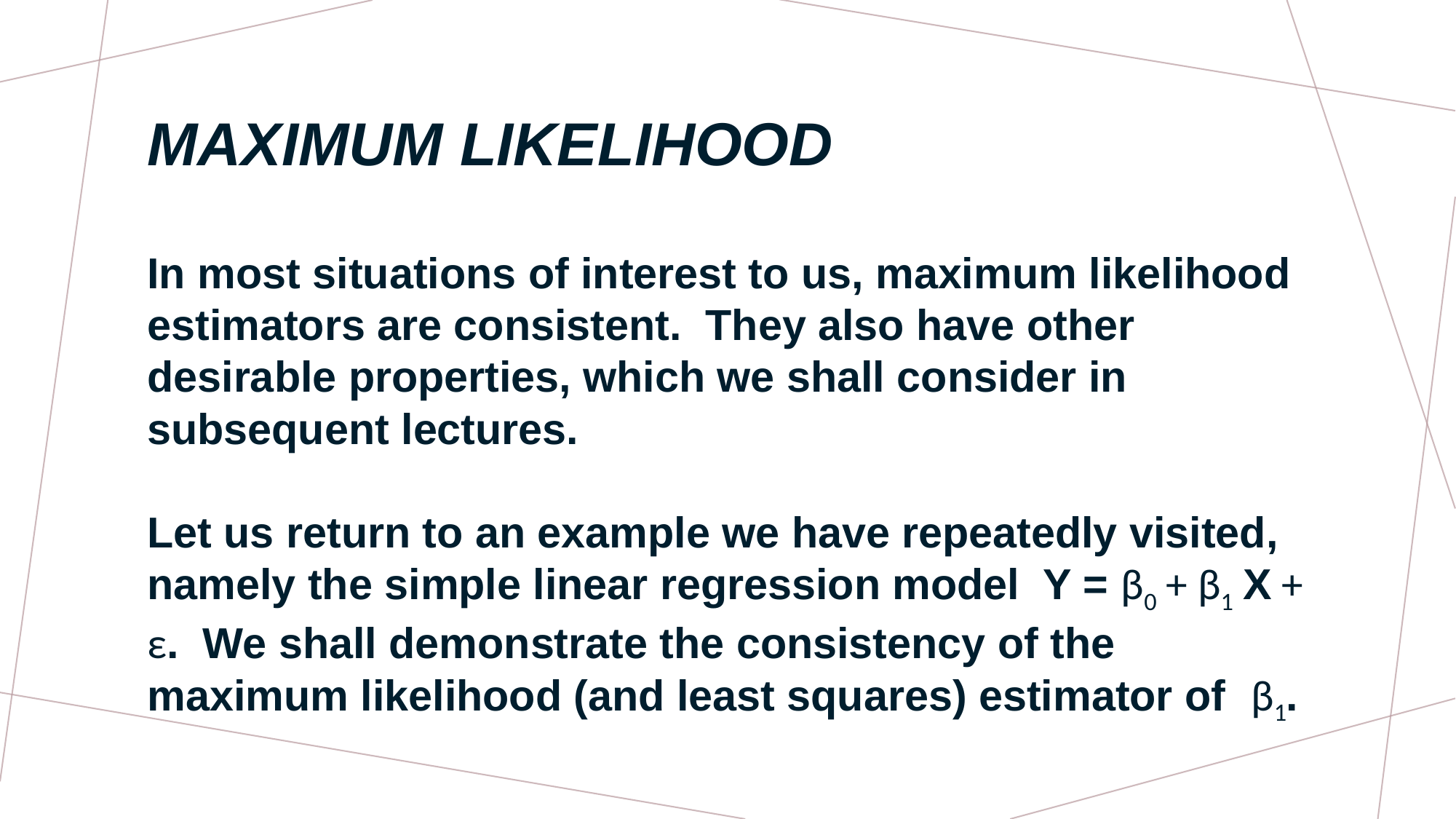

# MAXIMUM LIKELIHOOD
In most situations of interest to us, maximum likelihood estimators are consistent.  They also have other desirable properties, which we shall consider in subsequent lectures.

Let us return to an example we have repeatedly visited, namely the simple linear regression model  Y = β0 + β1 X + ε.  We shall demonstrate the consistency of the maximum likelihood (and least squares) estimator of  β1.